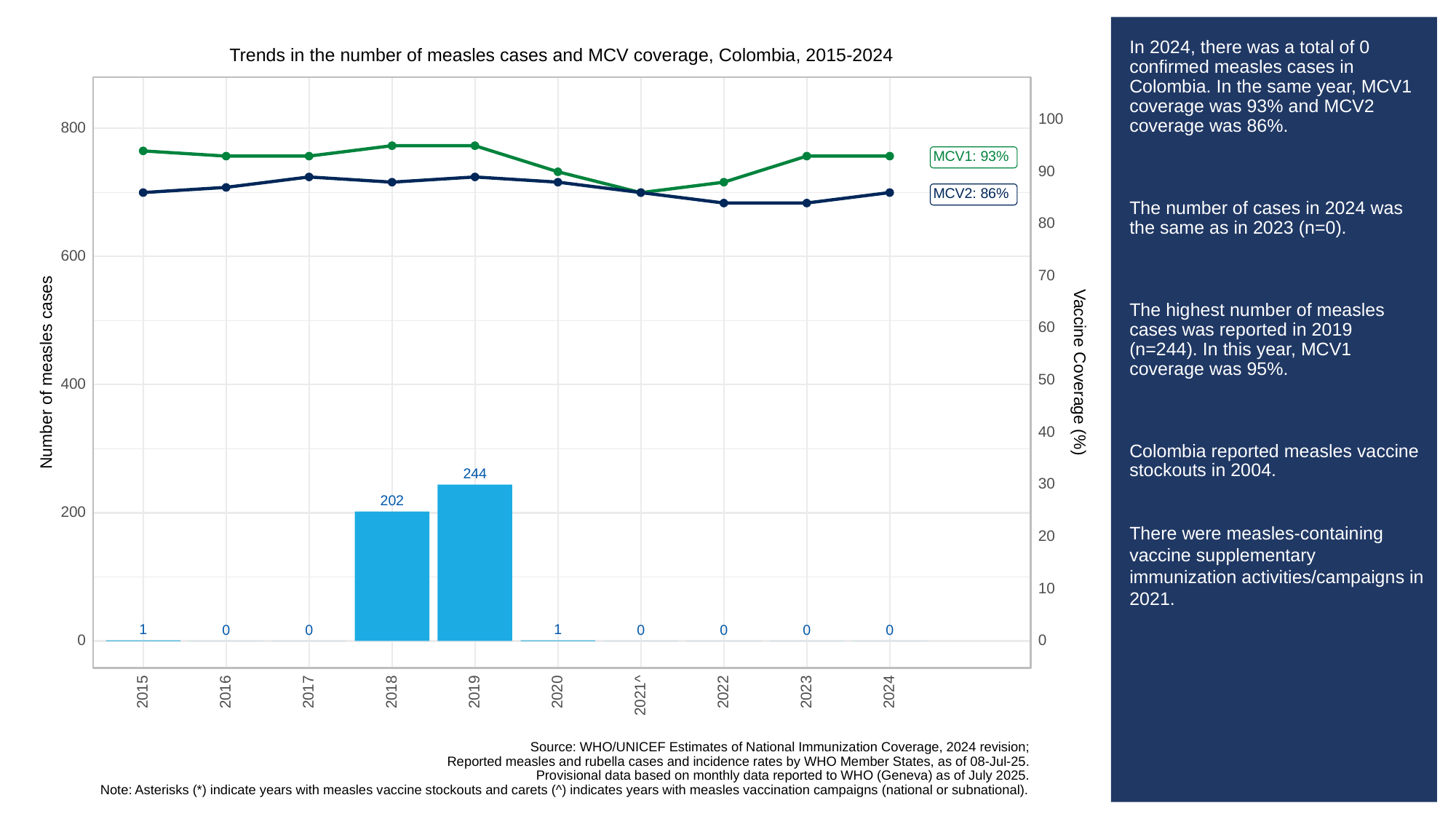

# In 2024, there was a total of 0 confirmed measles cases in Colombia. In the same year, MCV1 coverage was 93% and MCV2 coverage was 86%.

The number of cases in 2024 was the same as in 2023 (n=0).

The highest number of measles cases was reported in 2019 (n=244). In this year, MCV1 coverage was 95%.

Colombia reported measles vaccine stockouts in 2004.

There were measles-containing vaccine supplementary immunization activities/campaigns in 2021.

Trends in the number of measles cases and MCV coverage, Colombia, 2015-2024

100
800

MCV1: 93%

90

MCV2: 86%

80
600

70

60
Vaccine Coverage (%)
Number of measles cases
50
400

40

244
30

202
200

20

10
1
1
0
0
0
0
0
0
0
0

2023
2015
2016
2017
2018
2019
2020
2022
2024
2021^
Source: WHO/UNICEF Estimates of National Immunization Coverage, 2024 revision;
Reported measles and rubella cases and incidence rates by WHO Member States, as of 08-Jul-25.
Provisional data based on monthly data reported to WHO (Geneva) as of July 2025.
Note: Asterisks (*) indicate years with measles vaccine stockouts and carets (^) indicates years with measles vaccination campaigns (national or subnational).